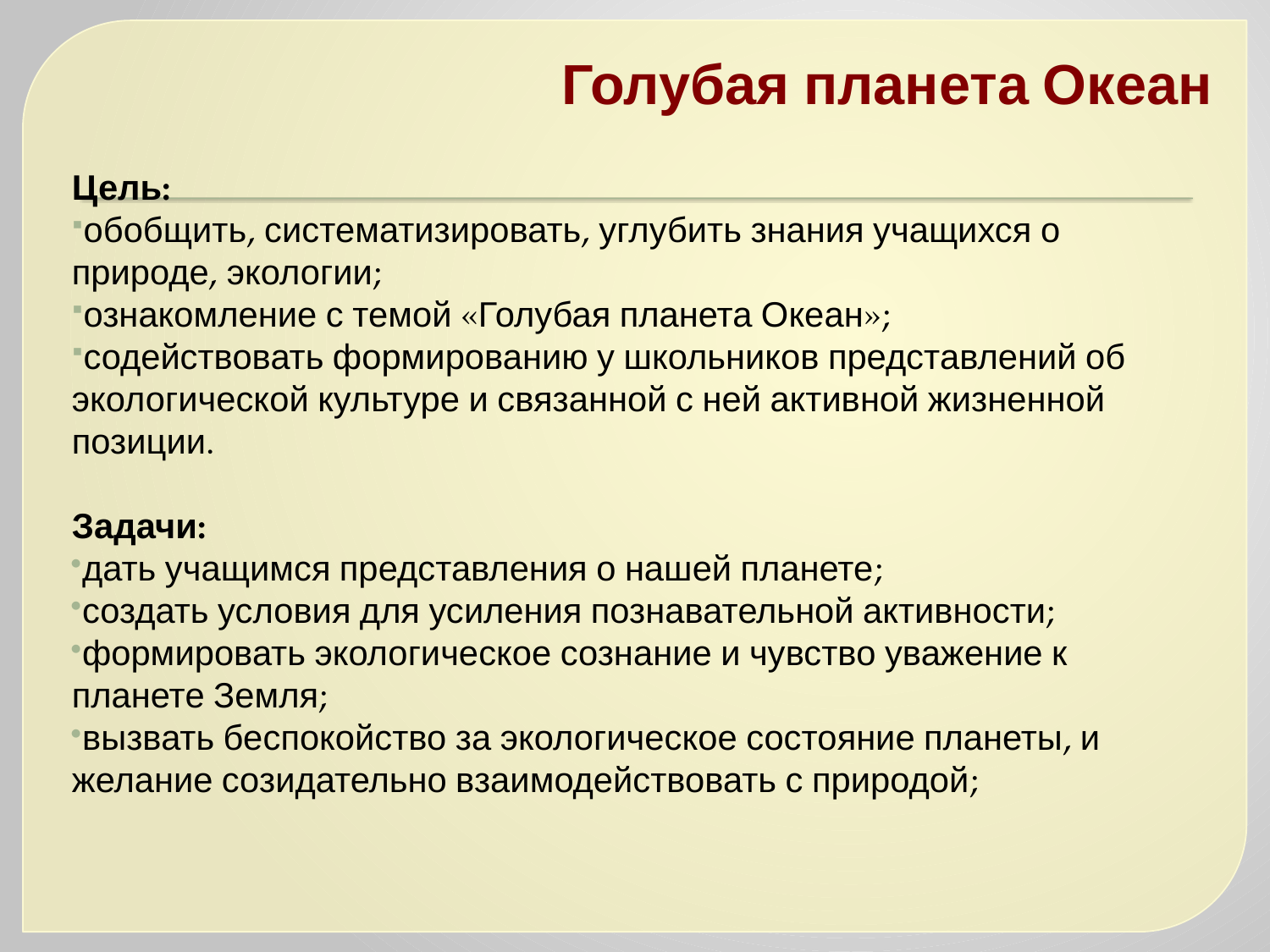

# Голубая планета Океан
Цель:
обобщить, систематизировать, углубить знания учащихся о природе, экологии;
ознакомление с темой «Голубая планета Океан»;
содействовать формированию у школьников представлений об экологической культуре и связанной с ней активной жизненной позиции.

Задачи:
дать учащимся представления о нашей планете;
создать условия для усиления познавательной активности;
формировать экологическое сознание и чувство уважение к планете Земля;
вызвать беспокойство за экологическое состояние планеты, и желание созидательно взаимодействовать с природой;